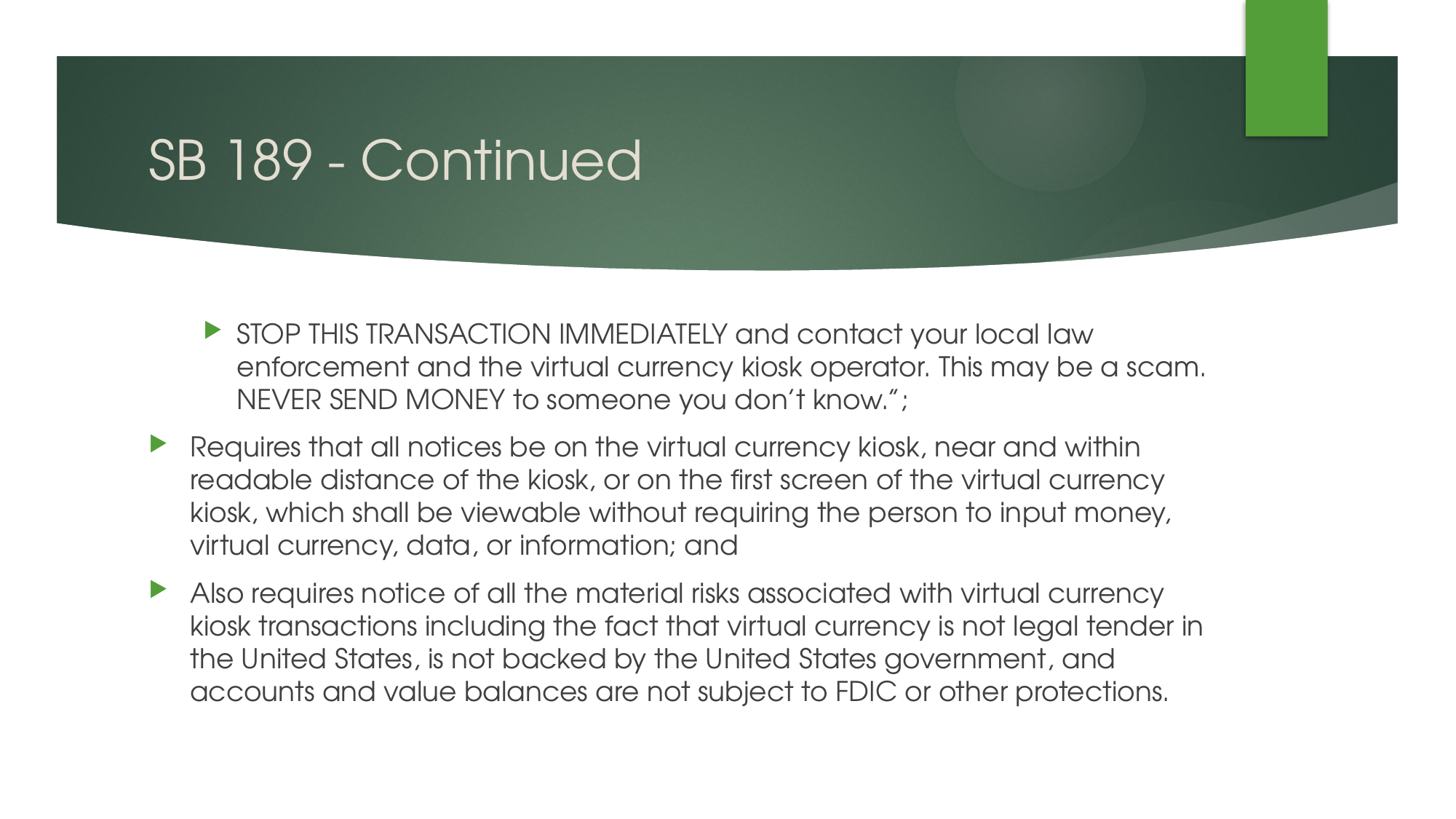

# SB 189 - Continued
STOP THIS TRANSACTION IMMEDIATELY and contact your local law enforcement and the virtual currency kiosk operator. This may be a scam. NEVER SEND MONEY to someone you don’t know.”;
Requires that all notices be on the virtual currency kiosk, near and within readable distance of the kiosk, or on the first screen of the virtual currency kiosk, which shall be viewable without requiring the person to input money, virtual currency, data, or information; and
Also requires notice of all the material risks associated with virtual currency kiosk transactions including the fact that virtual currency is not legal tender in the United States, is not backed by the United States government, and accounts and value balances are not subject to FDIC or other protections.